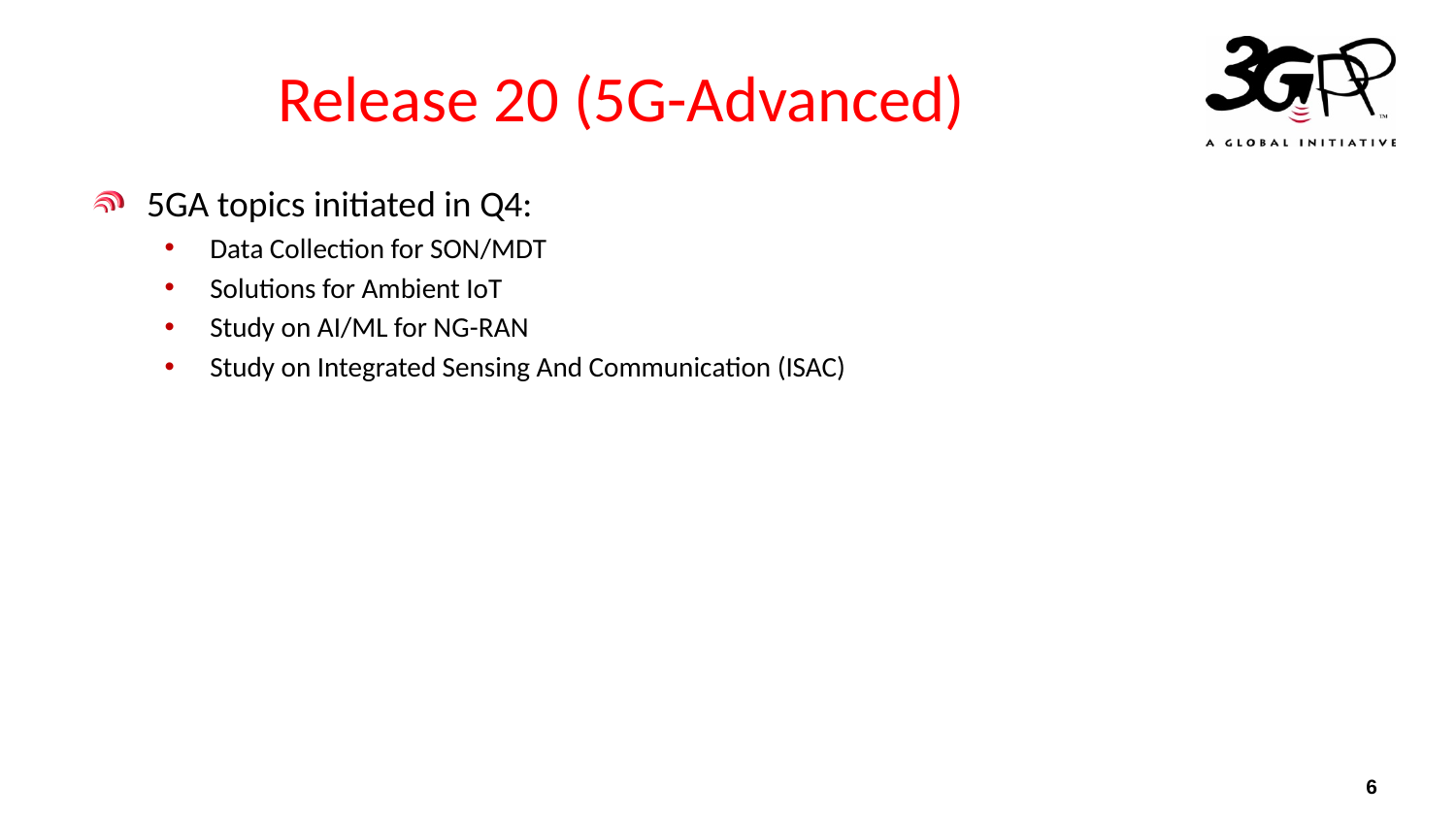

# Release 20 (5G-Advanced)
5GA topics initiated in Q4:
Data Collection for SON/MDT
Solutions for Ambient IoT
Study on AI/ML for NG-RAN
Study on Integrated Sensing And Communication (ISAC)